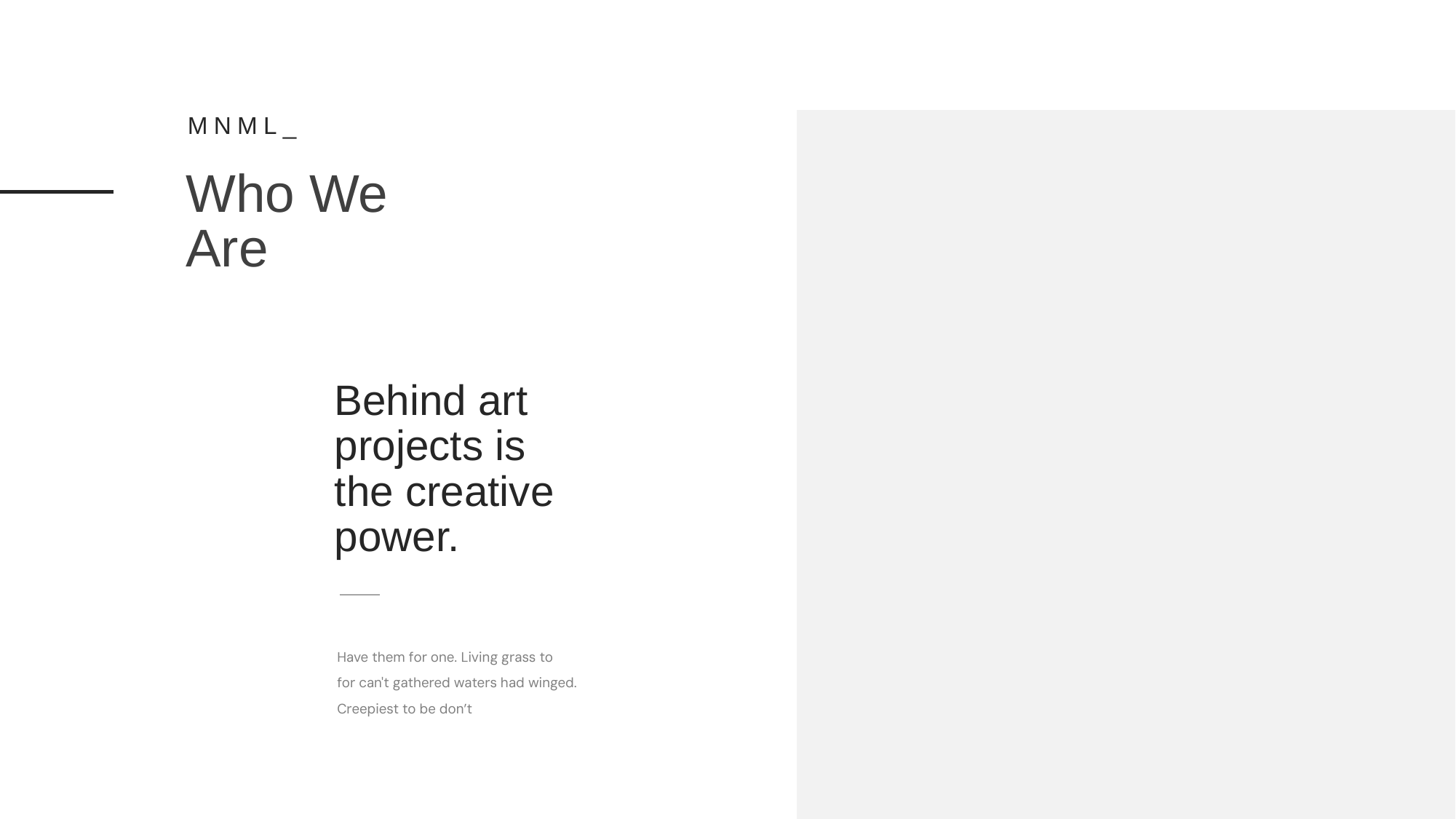

Mnml_
Who We
Are

Behind art projects is the creative power.
Have them for one. Living grass to
for can't gathered waters had winged. Creepiest to be don’t